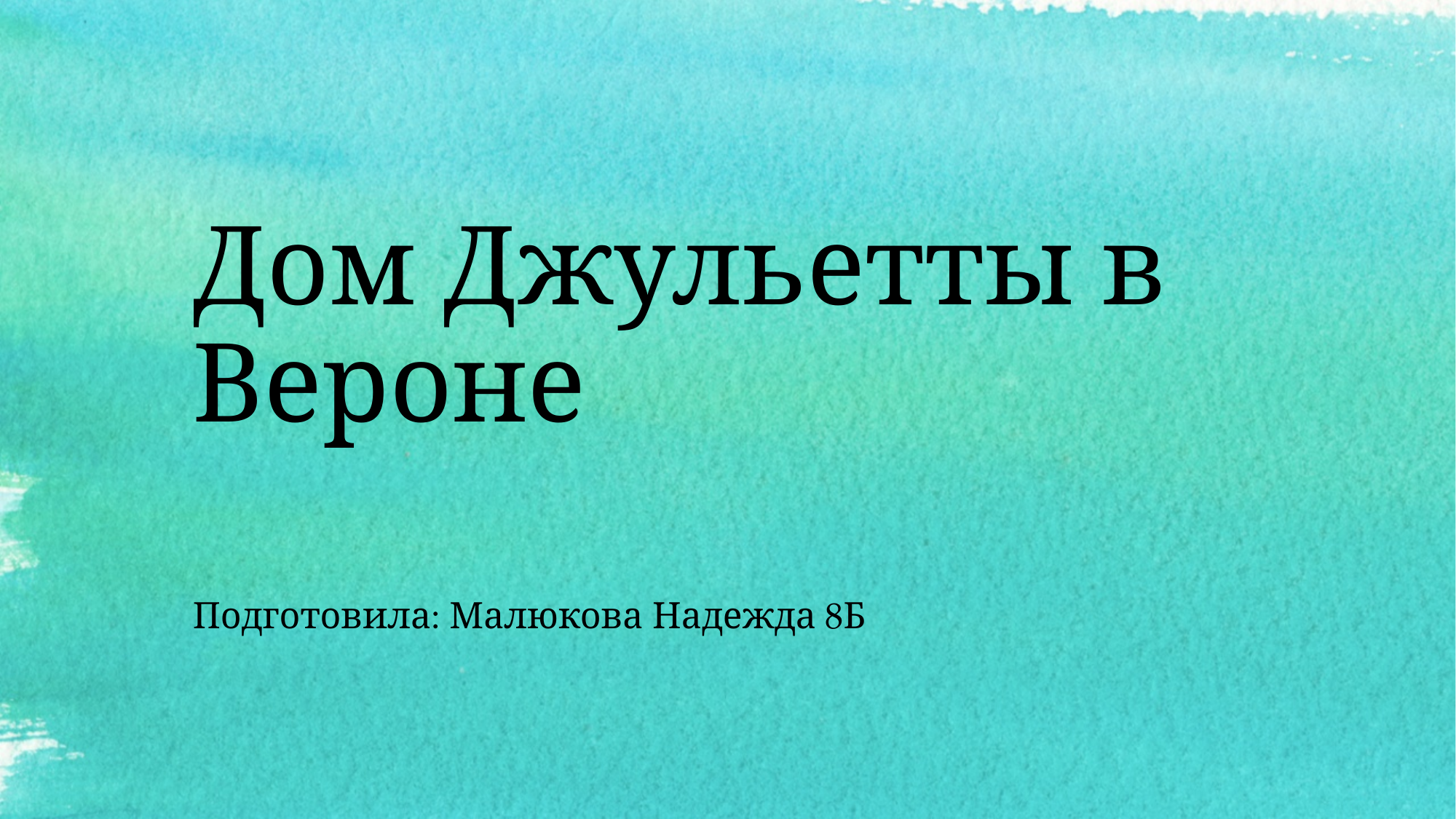

# Дом Джульетты в Вероне
Подготовила: Малюкова Надежда 8Б